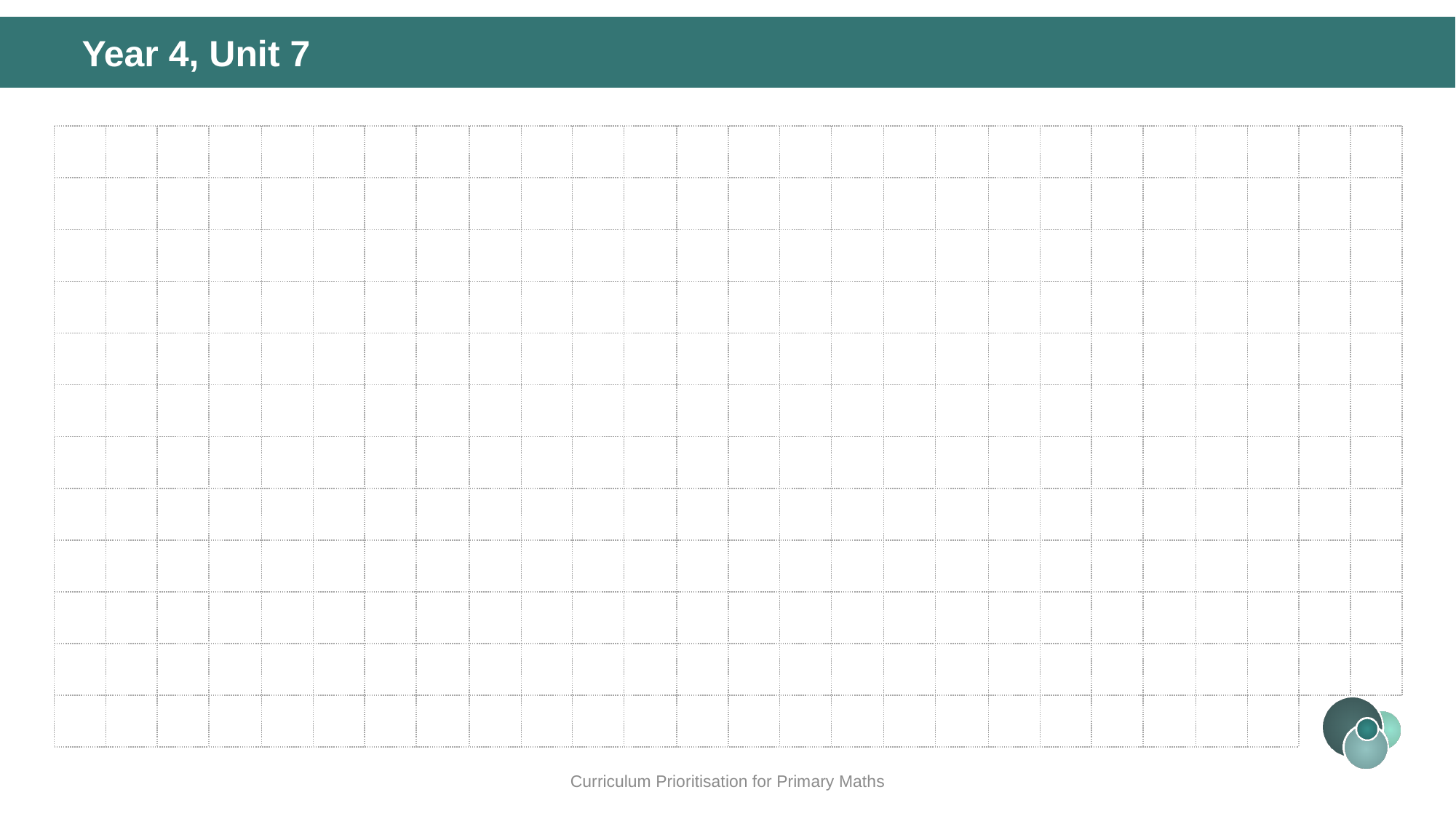

# Year 4, Unit 7
Curriculum Prioritisation for Primary Maths